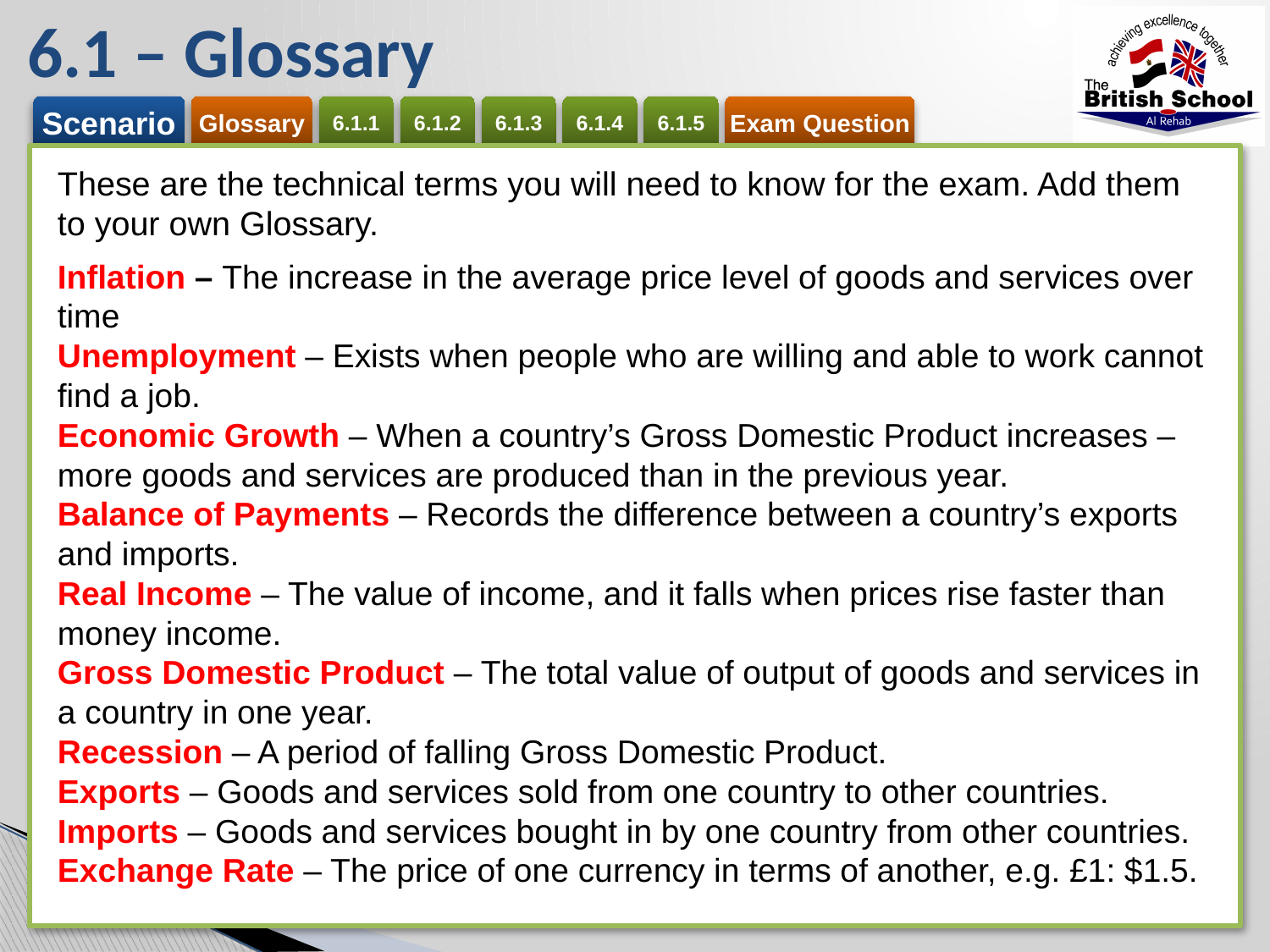

# 6.1 – Glossary
These are the technical terms you will need to know for the exam. Add them to your own Glossary.
Inflation – The increase in the average price level of goods and services over time
Unemployment – Exists when people who are willing and able to work cannot find a job.
Economic Growth – When a country’s Gross Domestic Product increases – more goods and services are produced than in the previous year.
Balance of Payments – Records the difference between a country’s exports and imports.
Real Income – The value of income, and it falls when prices rise faster than money income.
Gross Domestic Product – The total value of output of goods and services in a country in one year.
Recession – A period of falling Gross Domestic Product.
Exports – Goods and services sold from one country to other countries.
Imports – Goods and services bought in by one country from other countries.
Exchange Rate – The price of one currency in terms of another, e.g. £1: $1.5.